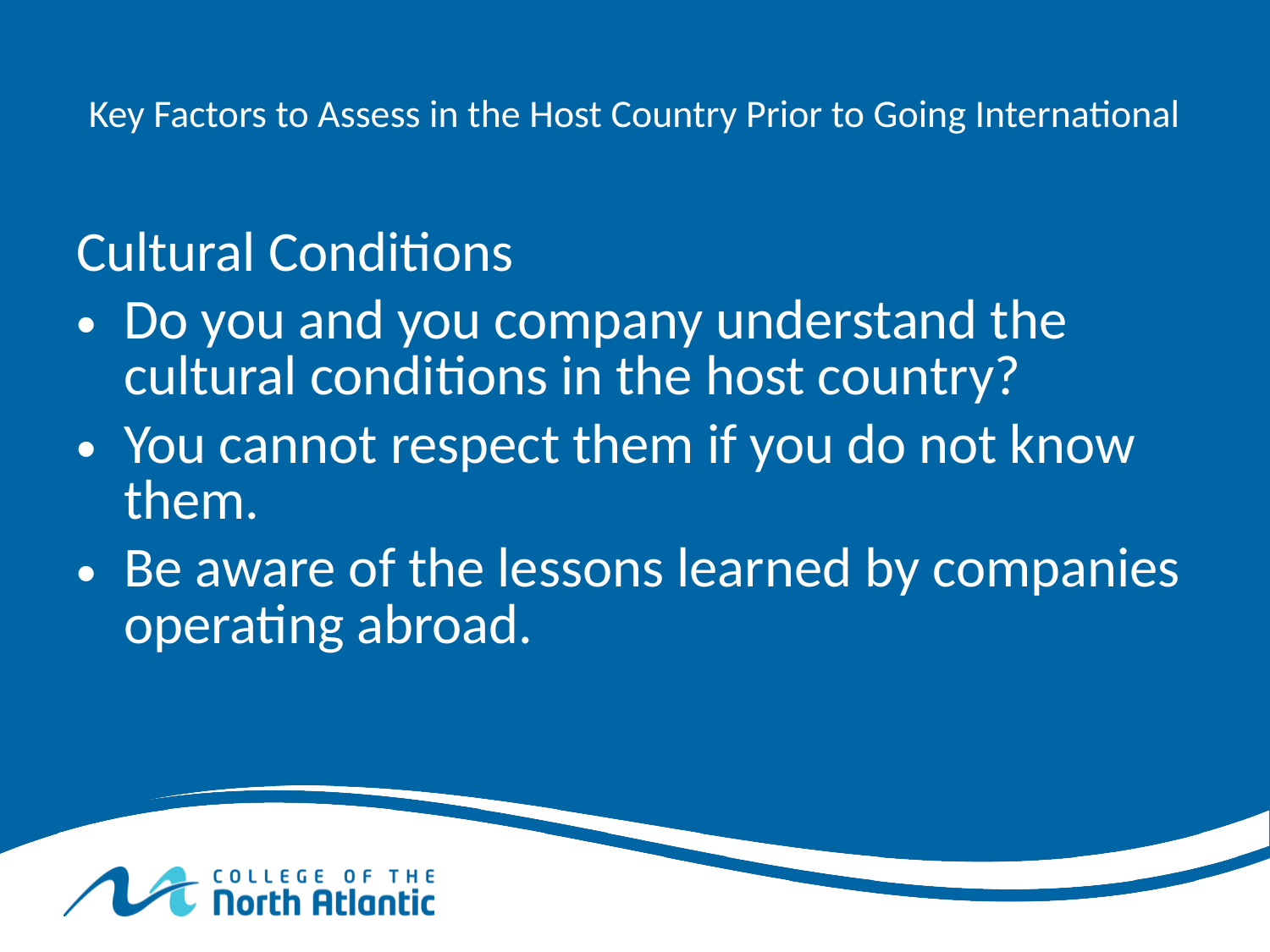

# Key Factors to Assess in the Host Country Prior to Going International
Cultural Conditions
Do you and you company understand the cultural conditions in the host country?
You cannot respect them if you do not know them.
Be aware of the lessons learned by companies operating abroad.